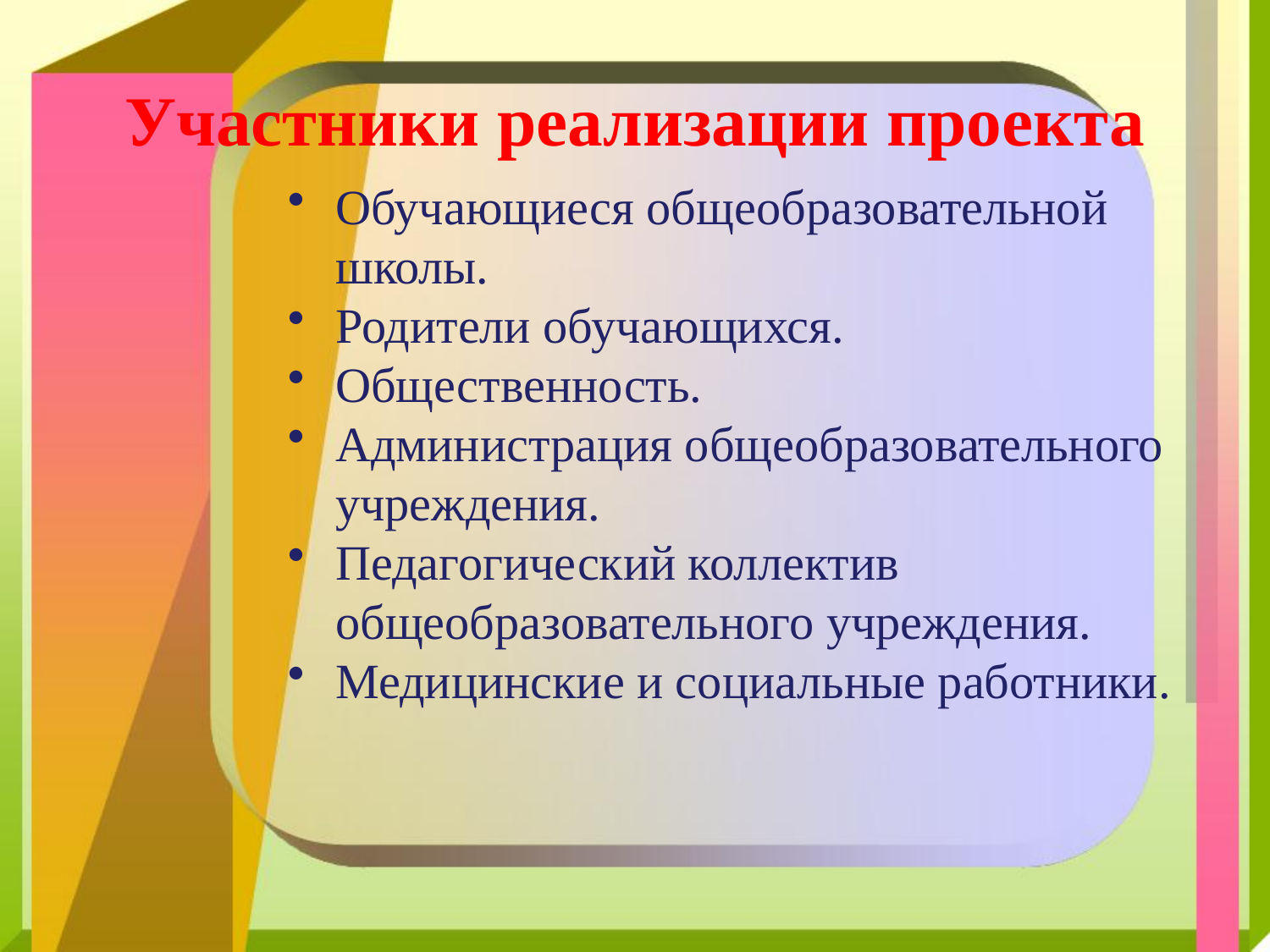

# Участники реализации проекта
Обучающиеся общеобразовательной школы.
Родители обучающихся.
Общественность.
Администрация общеобразовательного учреждения.
Педагогический коллектив общеобразовательного учреждения.
Медицинские и социальные работники.